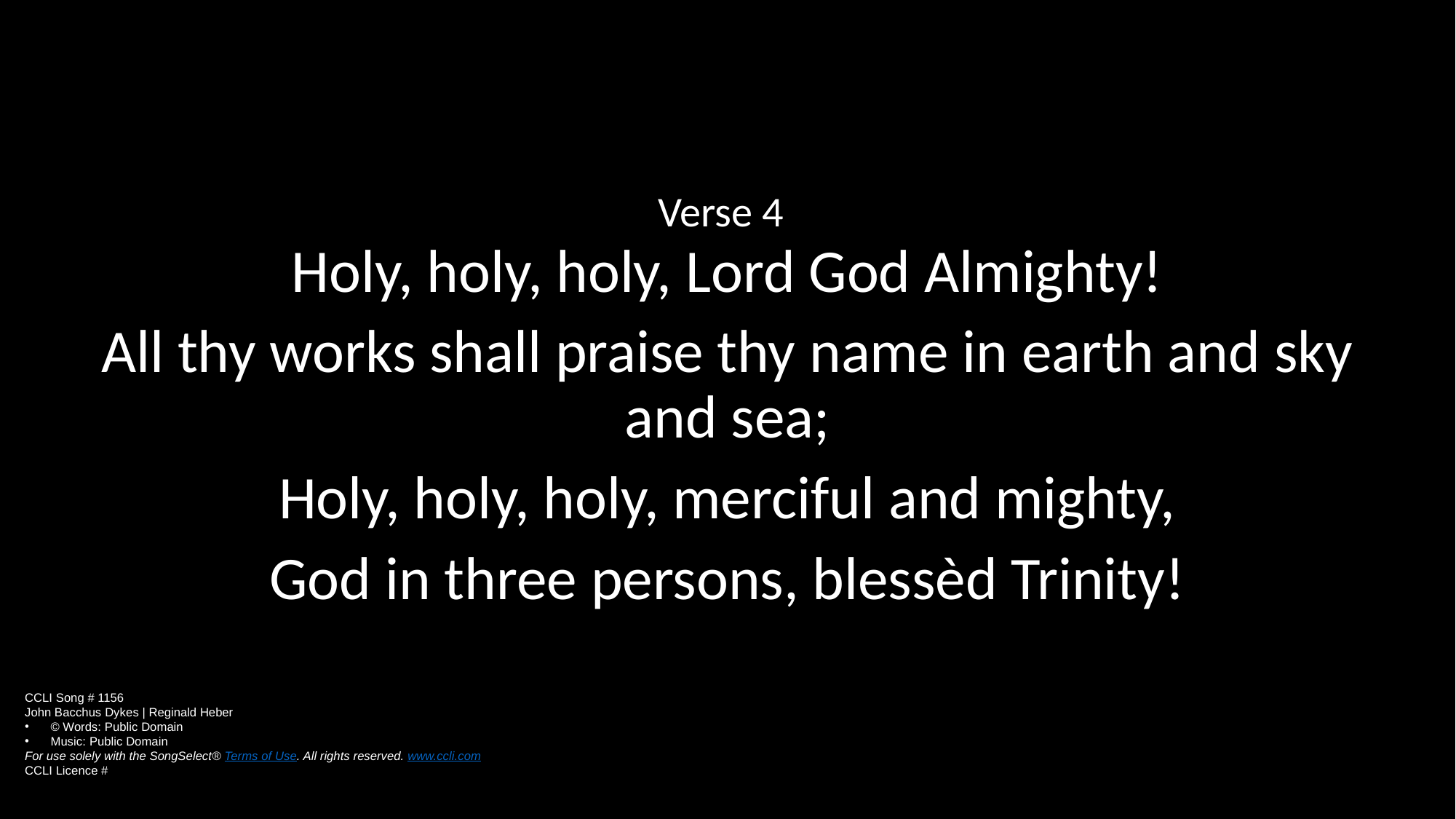

Verse 4
Holy, holy, holy, Lord God Almighty!
All thy works shall praise thy name in earth and sky and sea;
Holy, holy, holy, merciful and mighty,
God in three persons, blessèd Trinity!
CCLI Song # 1156
John Bacchus Dykes | Reginald Heber
© Words: Public Domain
Music: Public Domain
For use solely with the SongSelect® Terms of Use. All rights reserved. www.ccli.com
CCLI Licence #